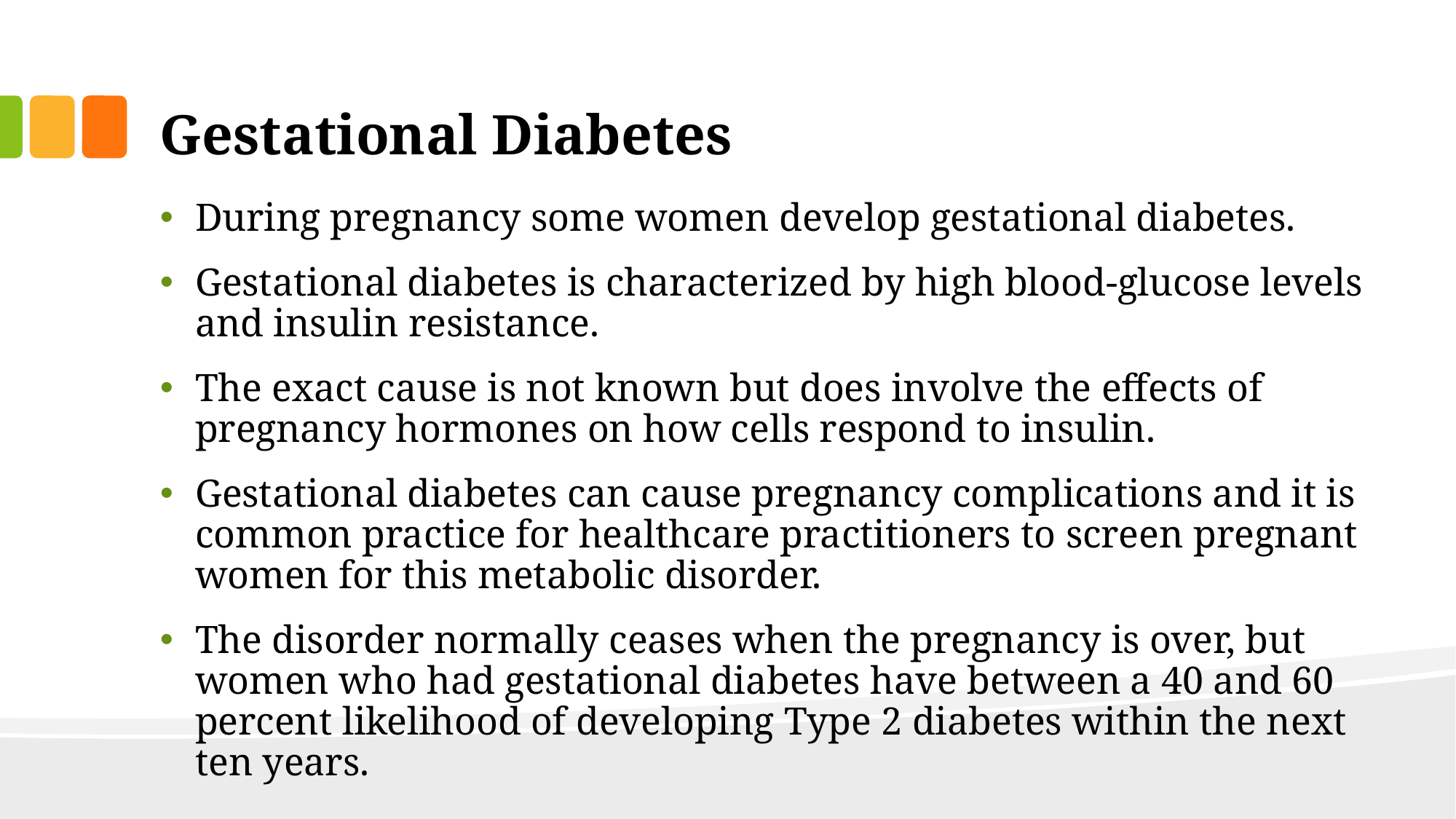

# Gestational Diabetes
During pregnancy some women develop gestational diabetes.
Gestational diabetes is characterized by high blood-glucose levels and insulin resistance.
The exact cause is not known but does involve the effects of pregnancy hormones on how cells respond to insulin.
Gestational diabetes can cause pregnancy complications and it is common practice for healthcare practitioners to screen pregnant women for this metabolic disorder.
The disorder normally ceases when the pregnancy is over, but women who had gestational diabetes have between a 40 and 60 percent likelihood of developing Type 2 diabetes within the next ten years.